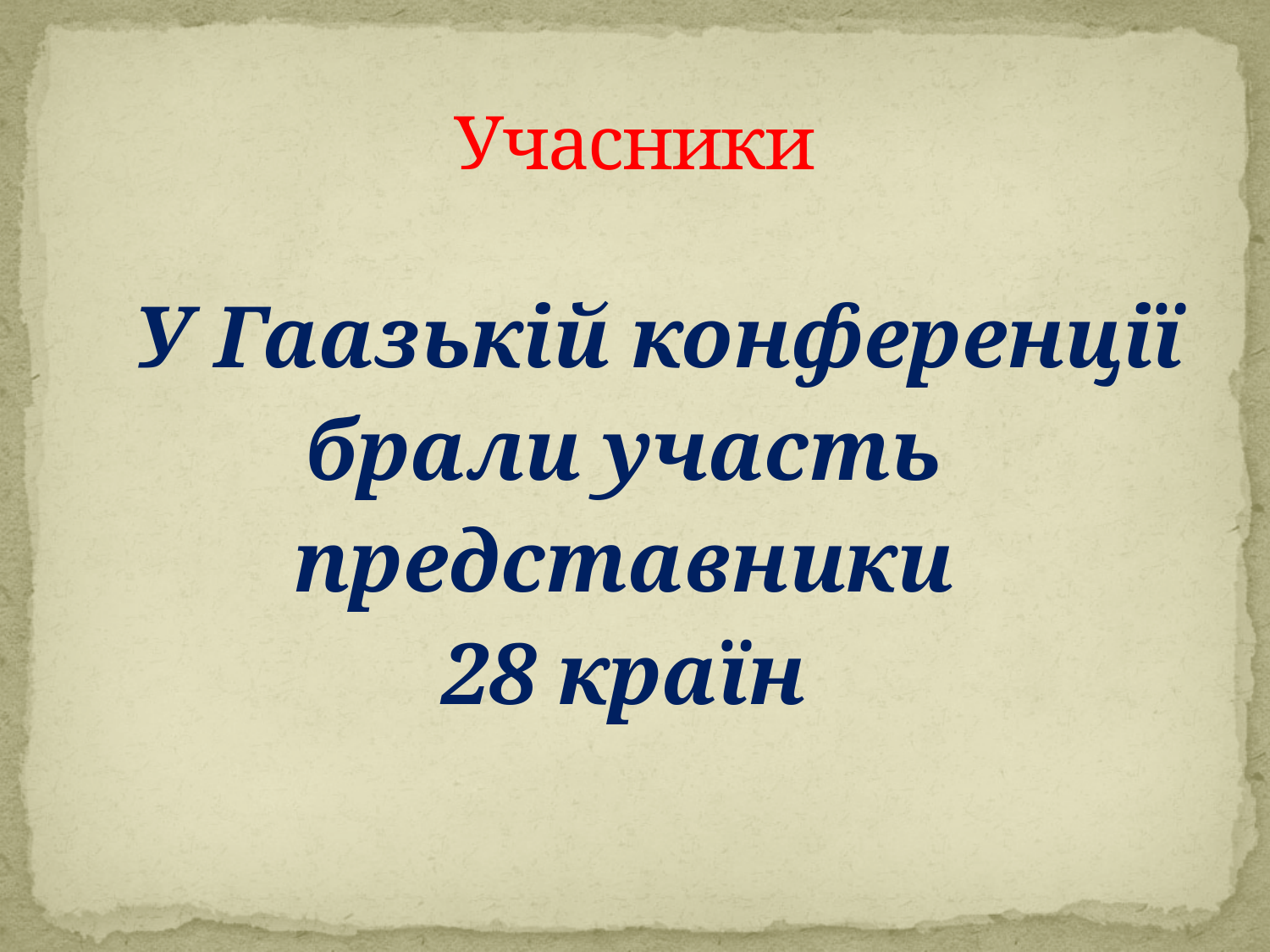

# Учасники

    У Гаазькій конференції
брали участь
представники
28 країн